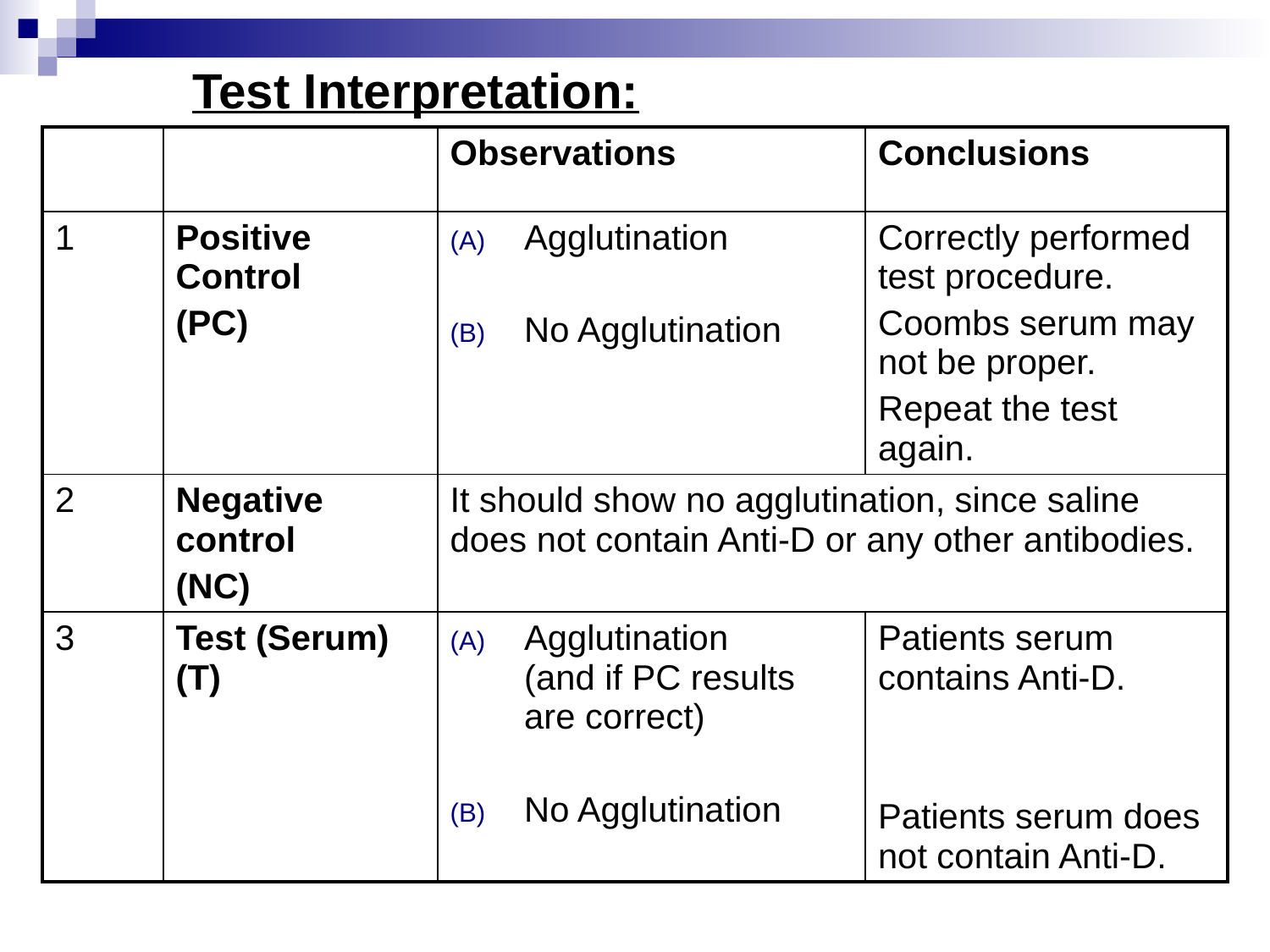

Test Interpretation:
|  |  | Observations | Conclusions |
| --- | --- | --- | --- |
| 1 | Positive Control (PC) | Agglutination No Agglutination | Correctly performed test procedure. Coombs serum may not be proper. Repeat the test again. |
| 2 | Negative control (NC) | It should show no agglutination, since saline does not contain Anti-D or any other antibodies. |  |
| 3 | Test (Serum) (T) | Agglutination (and if PC results are correct) No Agglutination | Patients serum contains Anti-D. Patients serum does not contain Anti-D. |